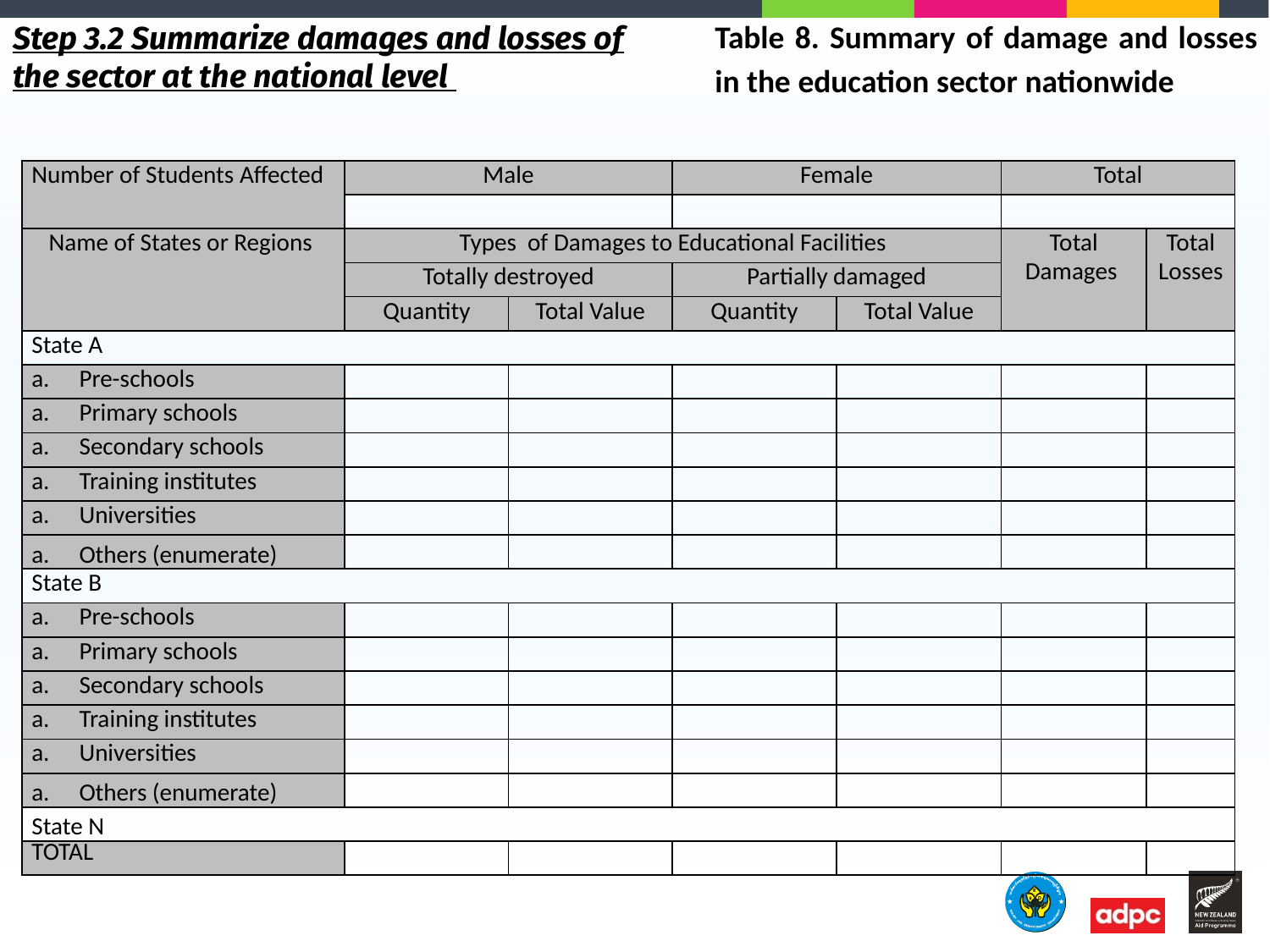

Step 3.2 Summarize damages and losses of the sector at the national level
Table 8. Summary of damage and losses in the education sector nationwide
| Number of Students Affected | Male |  | Female |  | Total |  |
| --- | --- | --- | --- | --- | --- | --- |
|  |  |  |  |  |  |  |
| Name of States or Regions | Types of Damages to Educational Facilities |  |  |  | Total Damages | Total Losses |
|  | Totally destroyed |  | Partially damaged |  |  |  |
|  | Quantity | Total Value | Quantity | Total Value |  |  |
| State A |  |  |  |  |  |  |
| Pre-schools |  |  |  |  |  |  |
| Primary schools |  |  |  |  |  |  |
| Secondary schools |  |  |  |  |  |  |
| Training institutes |  |  |  |  |  |  |
| Universities |  |  |  |  |  |  |
| Others (enumerate) |  |  |  |  |  |  |
| State B |  |  |  |  |  |  |
| Pre-schools |  |  |  |  |  |  |
| Primary schools |  |  |  |  |  |  |
| Secondary schools |  |  |  |  |  |  |
| Training institutes |  |  |  |  |  |  |
| Universities |  |  |  |  |  |  |
| Others (enumerate) |  |  |  |  |  |  |
| State N |  |  |  |  |  |  |
| TOTAL |  |  |  |  |  |  |